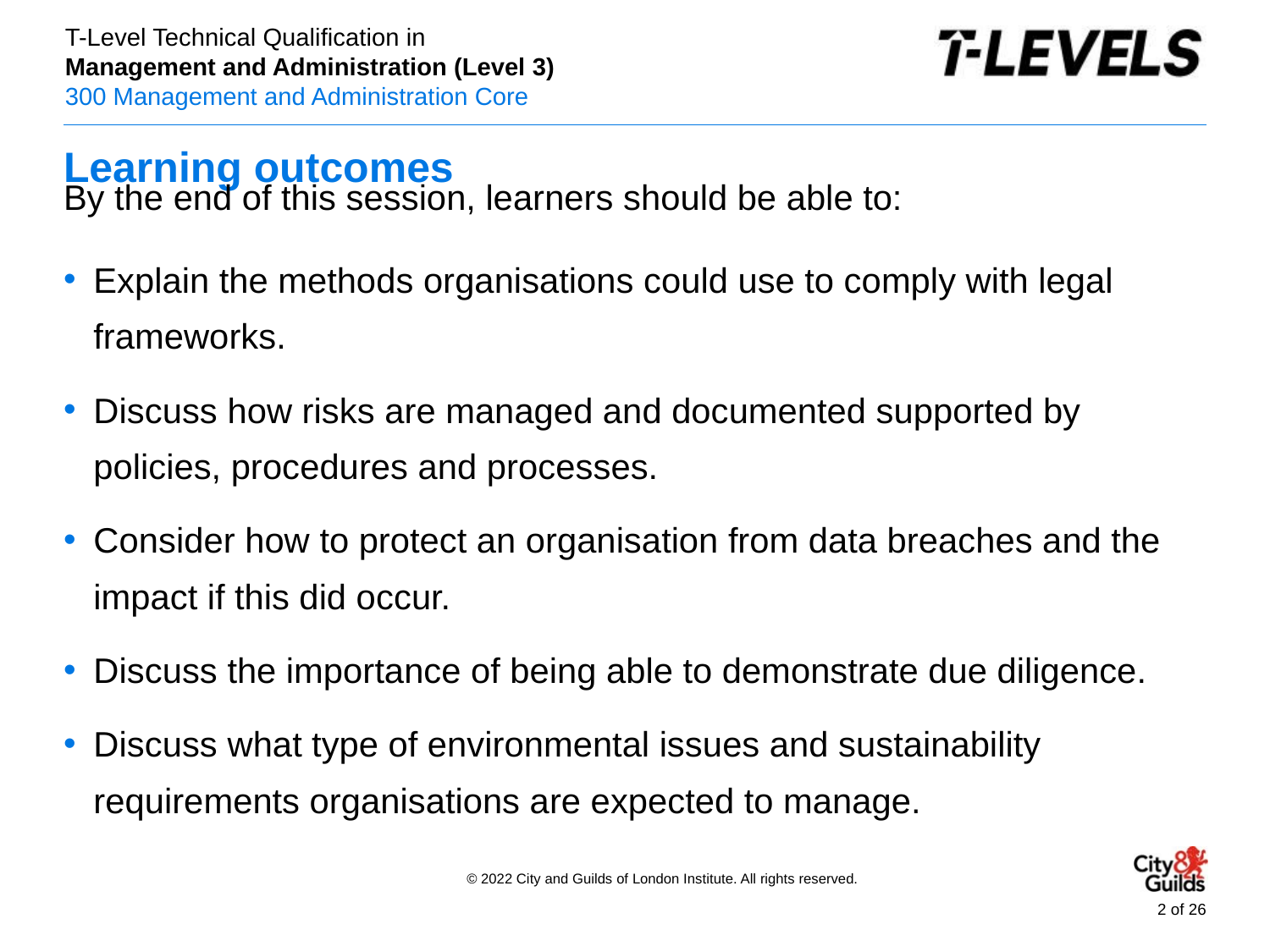

# Learning outcomes
By the end of this session, learners should be able to:
Explain the methods organisations could use to comply with legal frameworks.
Discuss how risks are managed and documented supported by policies, procedures and processes.
Consider how to protect an organisation from data breaches and the impact if this did occur.
Discuss the importance of being able to demonstrate due diligence.
Discuss what type of environmental issues and sustainability requirements organisations are expected to manage.